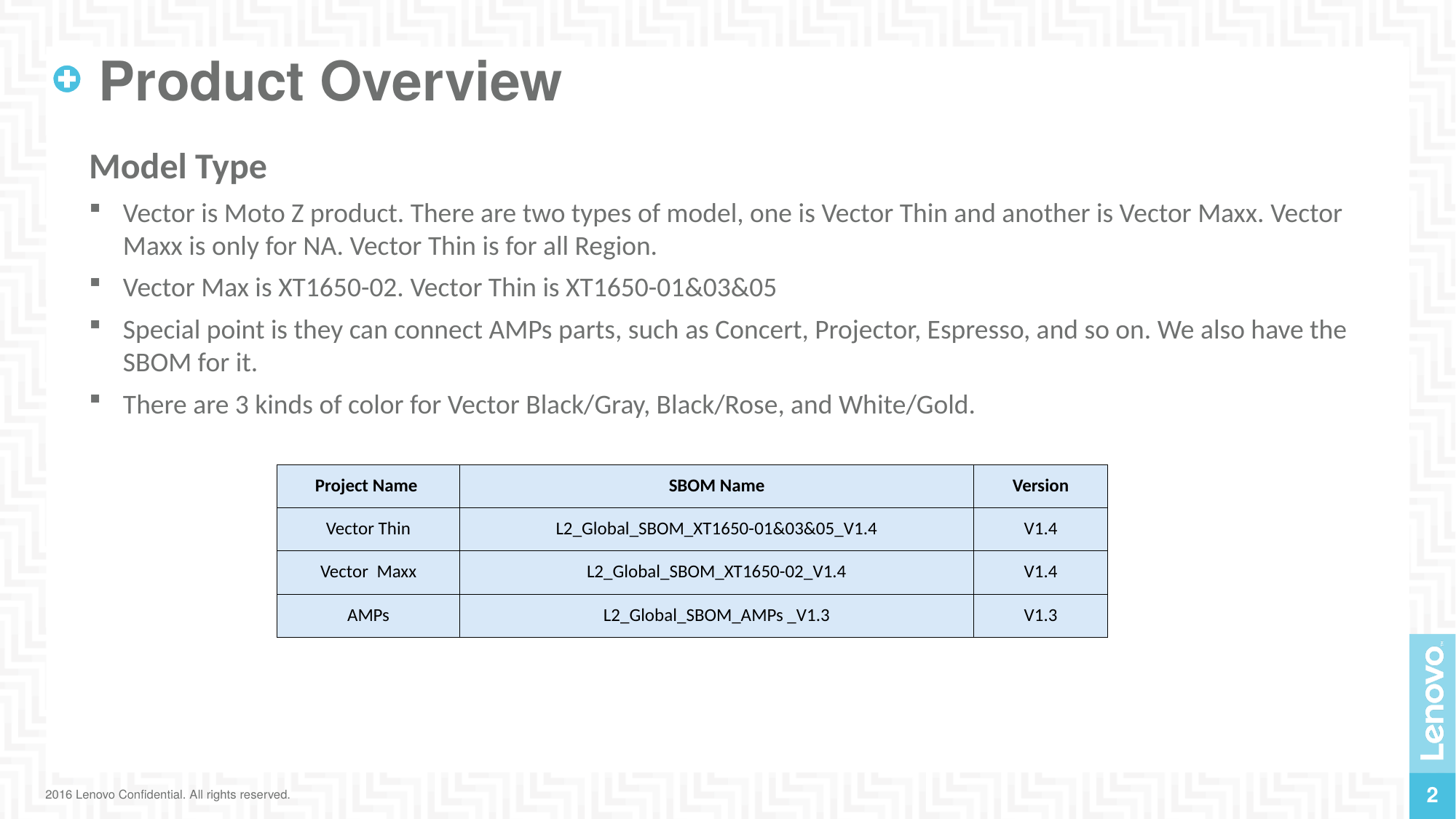

# Product Overview
Model Type
Vector is Moto Z product. There are two types of model, one is Vector Thin and another is Vector Maxx. Vector Maxx is only for NA. Vector Thin is for all Region.
Vector Max is XT1650-02. Vector Thin is XT1650-01&03&05
Special point is they can connect AMPs parts, such as Concert, Projector, Espresso, and so on. We also have the SBOM for it.
There are 3 kinds of color for Vector Black/Gray, Black/Rose, and White/Gold.

| Project Name | SBOM Name | Version |
| --- | --- | --- |
| Vector Thin | L2\_Global\_SBOM\_XT1650-01&03&05\_V1.4 | V1.4 |
| Vector Maxx | L2\_Global\_SBOM\_XT1650-02\_V1.4 | V1.4 |
| AMPs | L2\_Global\_SBOM\_AMPs \_V1.3 | V1.3 |